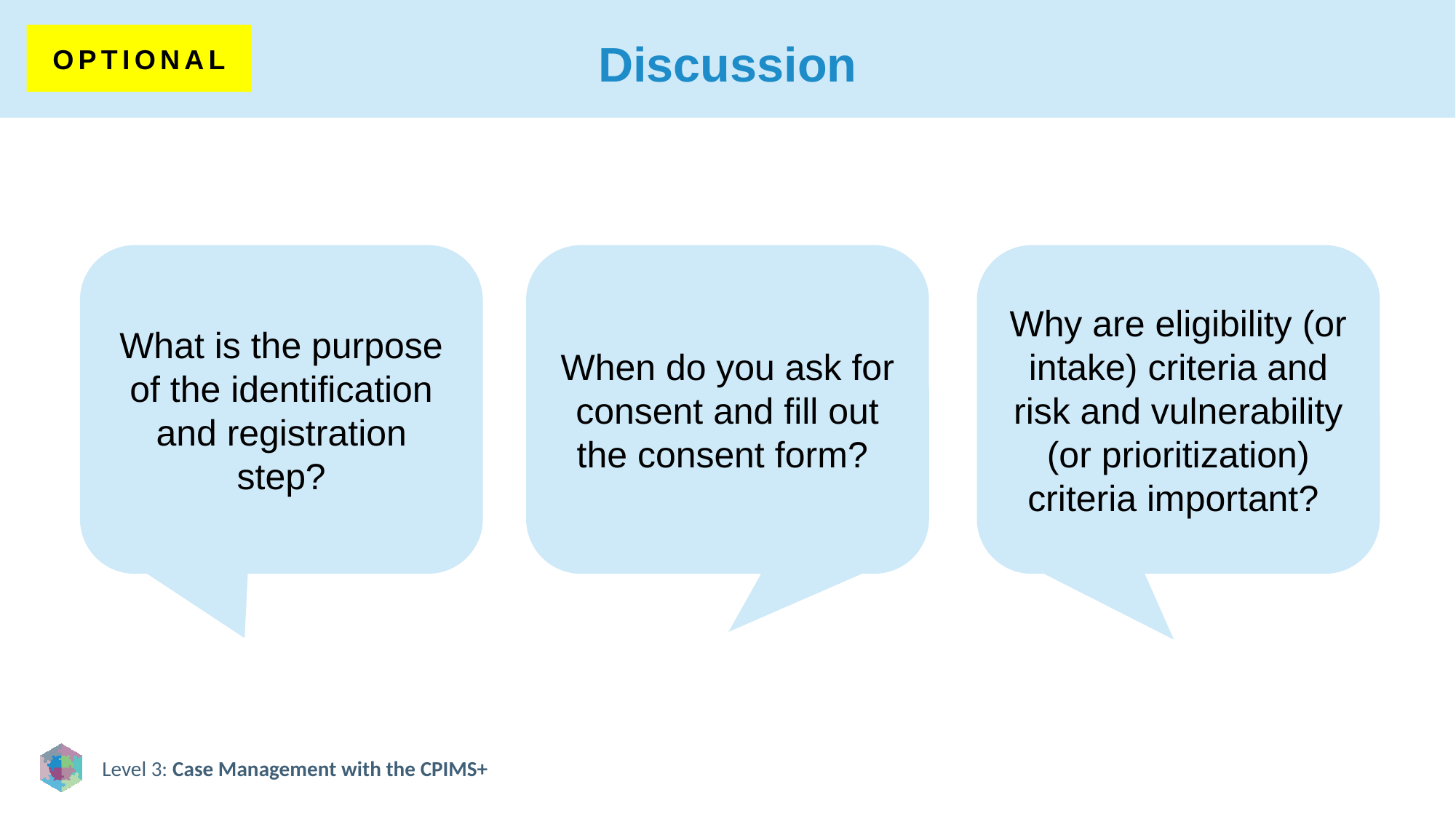

# Discussion
OPTIONAL
What is the purpose of the identification and registration step?
When do you ask for consent and fill out the consent form?
Why are eligibility (or intake) criteria and risk and vulnerability (or prioritization) criteria important?